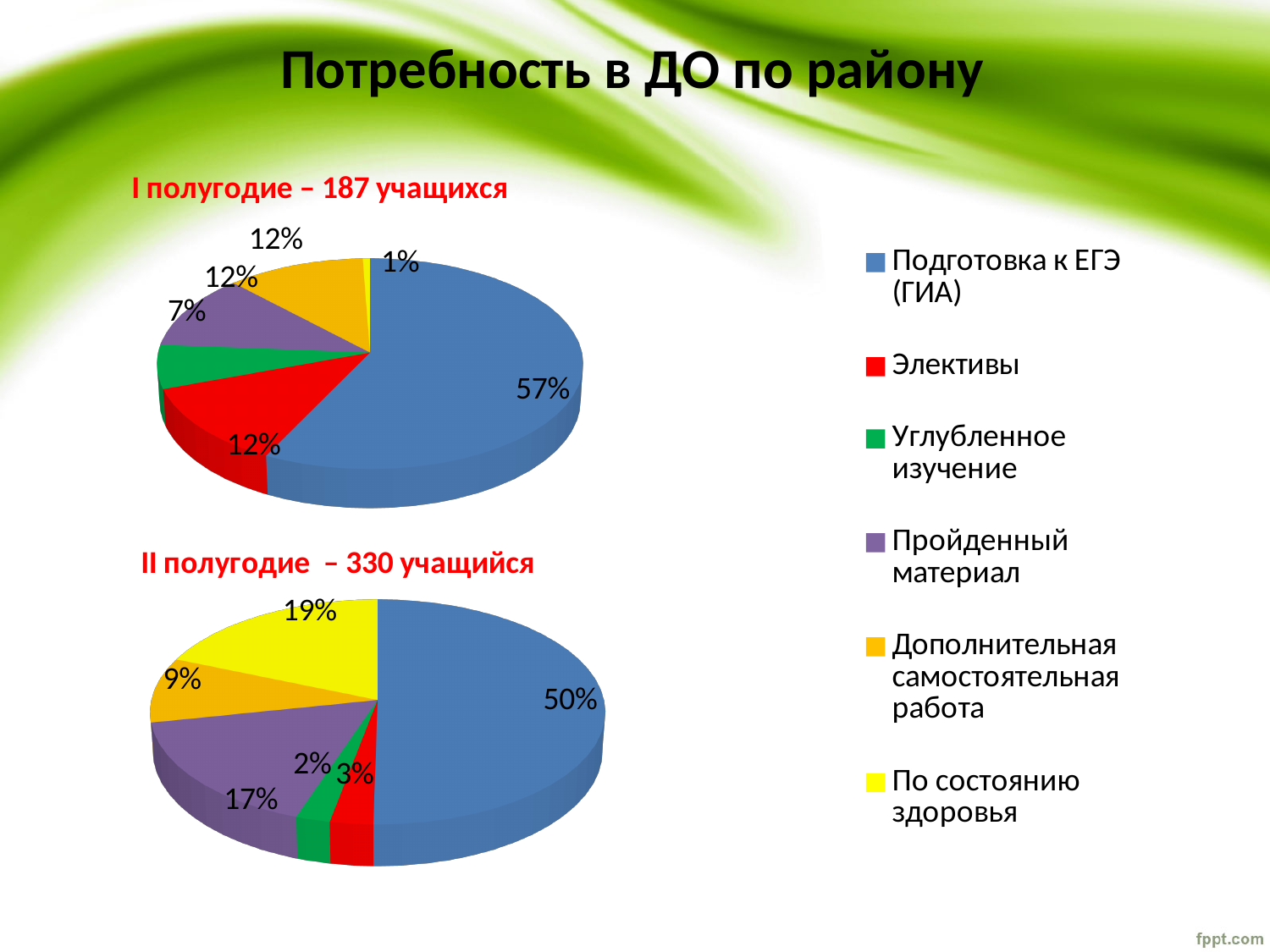

# Потребность в ДО по району

[unsupported chart]

[unsupported chart]